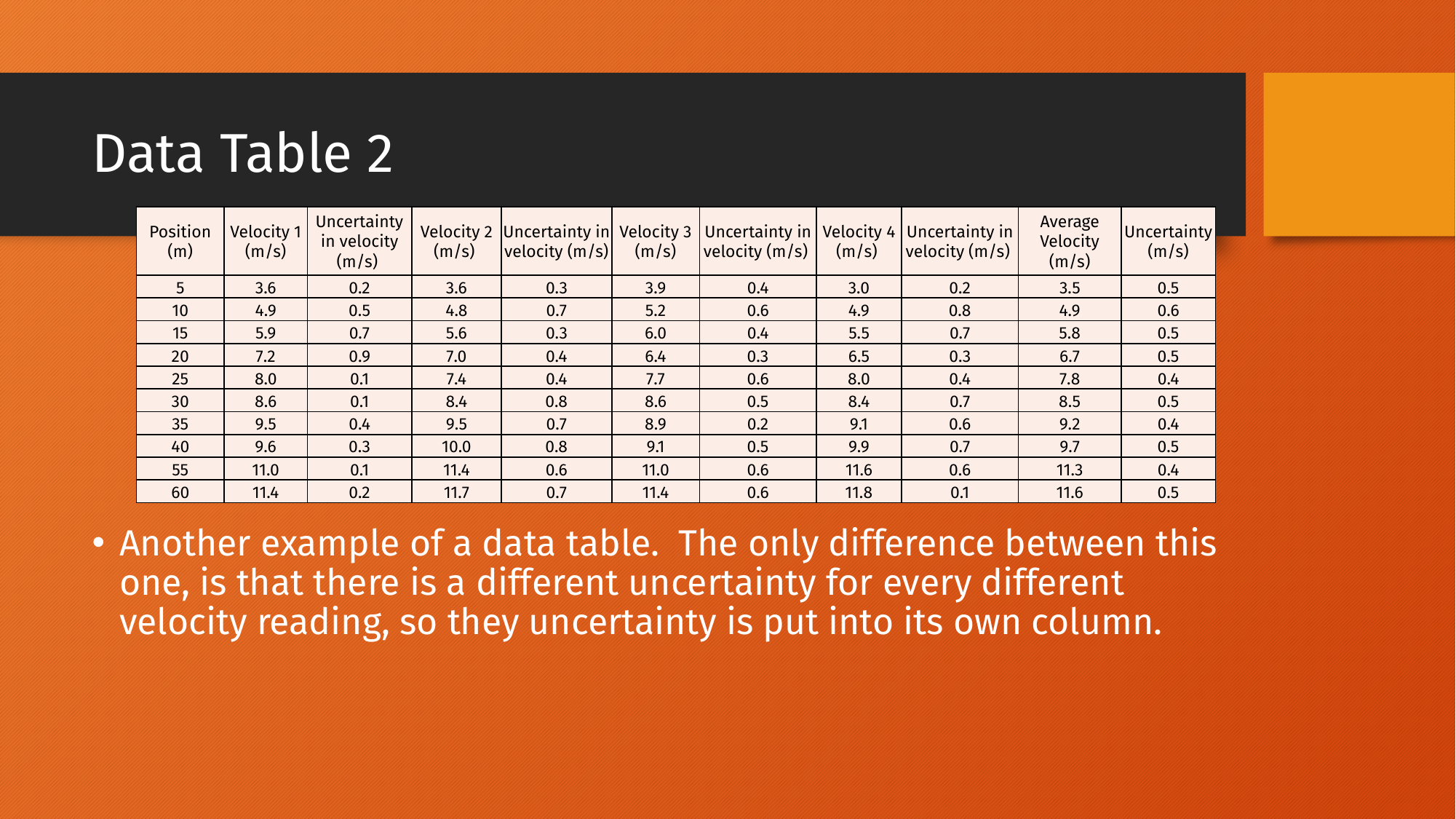

# Data Table 2
| Position (m) | Velocity 1 (m/s) | Uncertainty in velocity (m/s) | Velocity 2 (m/s) | Uncertainty in velocity (m/s) | Velocity 3 (m/s) | Uncertainty in velocity (m/s) | Velocity 4 (m/s) | Uncertainty in velocity (m/s) | Average Velocity (m/s) | Uncertainty (m/s) |
| --- | --- | --- | --- | --- | --- | --- | --- | --- | --- | --- |
| 5 | 3.6 | 0.2 | 3.6 | 0.3 | 3.9 | 0.4 | 3.0 | 0.2 | 3.5 | 0.5 |
| 10 | 4.9 | 0.5 | 4.8 | 0.7 | 5.2 | 0.6 | 4.9 | 0.8 | 4.9 | 0.6 |
| 15 | 5.9 | 0.7 | 5.6 | 0.3 | 6.0 | 0.4 | 5.5 | 0.7 | 5.8 | 0.5 |
| 20 | 7.2 | 0.9 | 7.0 | 0.4 | 6.4 | 0.3 | 6.5 | 0.3 | 6.7 | 0.5 |
| 25 | 8.0 | 0.1 | 7.4 | 0.4 | 7.7 | 0.6 | 8.0 | 0.4 | 7.8 | 0.4 |
| 30 | 8.6 | 0.1 | 8.4 | 0.8 | 8.6 | 0.5 | 8.4 | 0.7 | 8.5 | 0.5 |
| 35 | 9.5 | 0.4 | 9.5 | 0.7 | 8.9 | 0.2 | 9.1 | 0.6 | 9.2 | 0.4 |
| 40 | 9.6 | 0.3 | 10.0 | 0.8 | 9.1 | 0.5 | 9.9 | 0.7 | 9.7 | 0.5 |
| 55 | 11.0 | 0.1 | 11.4 | 0.6 | 11.0 | 0.6 | 11.6 | 0.6 | 11.3 | 0.4 |
| 60 | 11.4 | 0.2 | 11.7 | 0.7 | 11.4 | 0.6 | 11.8 | 0.1 | 11.6 | 0.5 |
Another example of a data table.  The only difference between this one, is that there is a different uncertainty for every different velocity reading, so they uncertainty is put into its own column.